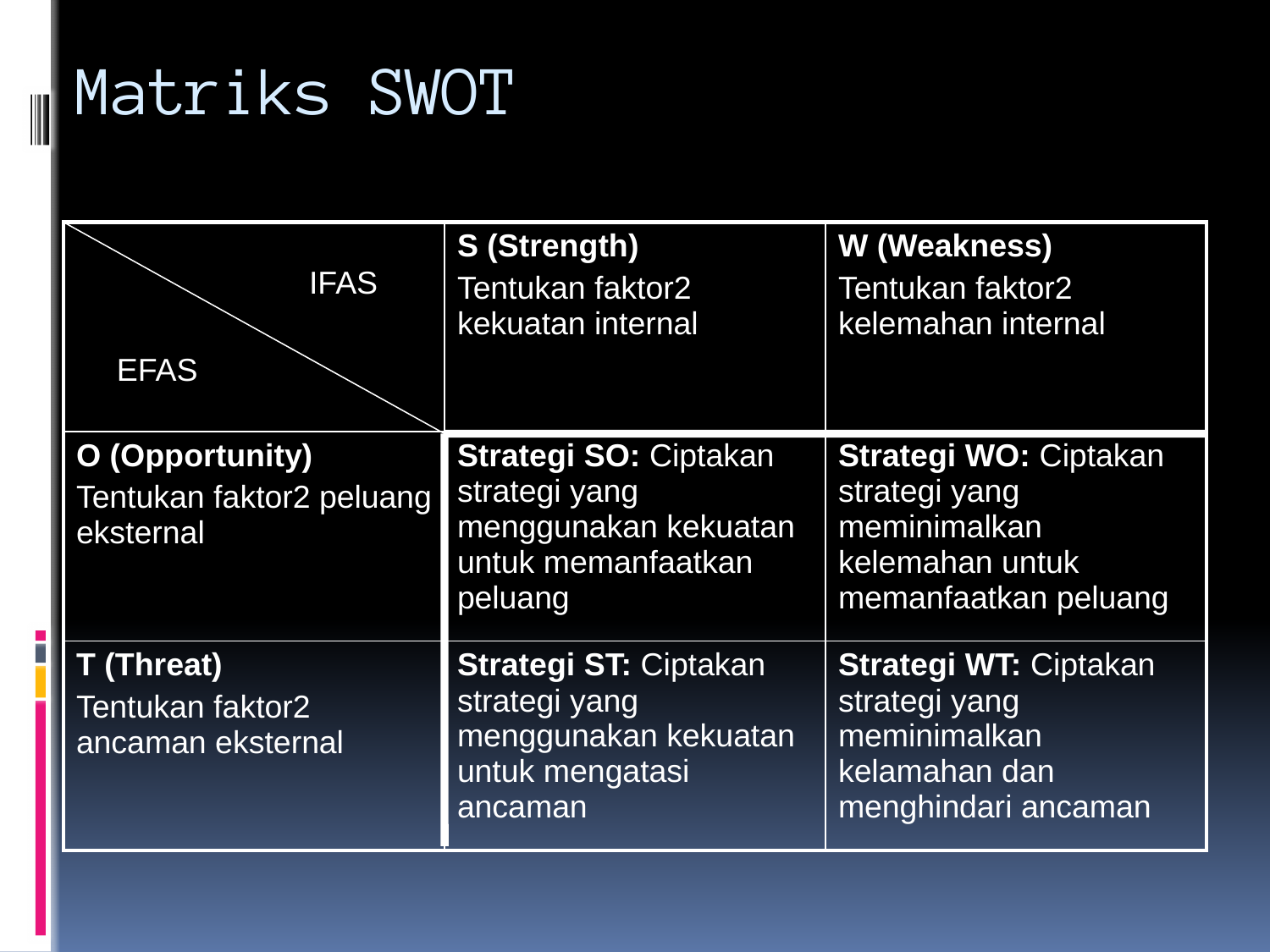

# Matriks SWOT
|  | S (Strength) Tentukan faktor2 kekuatan internal | W (Weakness) Tentukan faktor2 kelemahan internal |
| --- | --- | --- |
| O (Opportunity) Tentukan faktor2 peluang eksternal | Strategi SO: Ciptakan strategi yang menggunakan kekuatan untuk memanfaatkan peluang | Strategi WO: Ciptakan strategi yang meminimalkan kelemahan untuk memanfaatkan peluang |
| T (Threat) Tentukan faktor2 ancaman eksternal | Strategi ST: Ciptakan strategi yang menggunakan kekuatan untuk mengatasi ancaman | Strategi WT: Ciptakan strategi yang meminimalkan kelamahan dan menghindari ancaman |

IFAS
EFAS